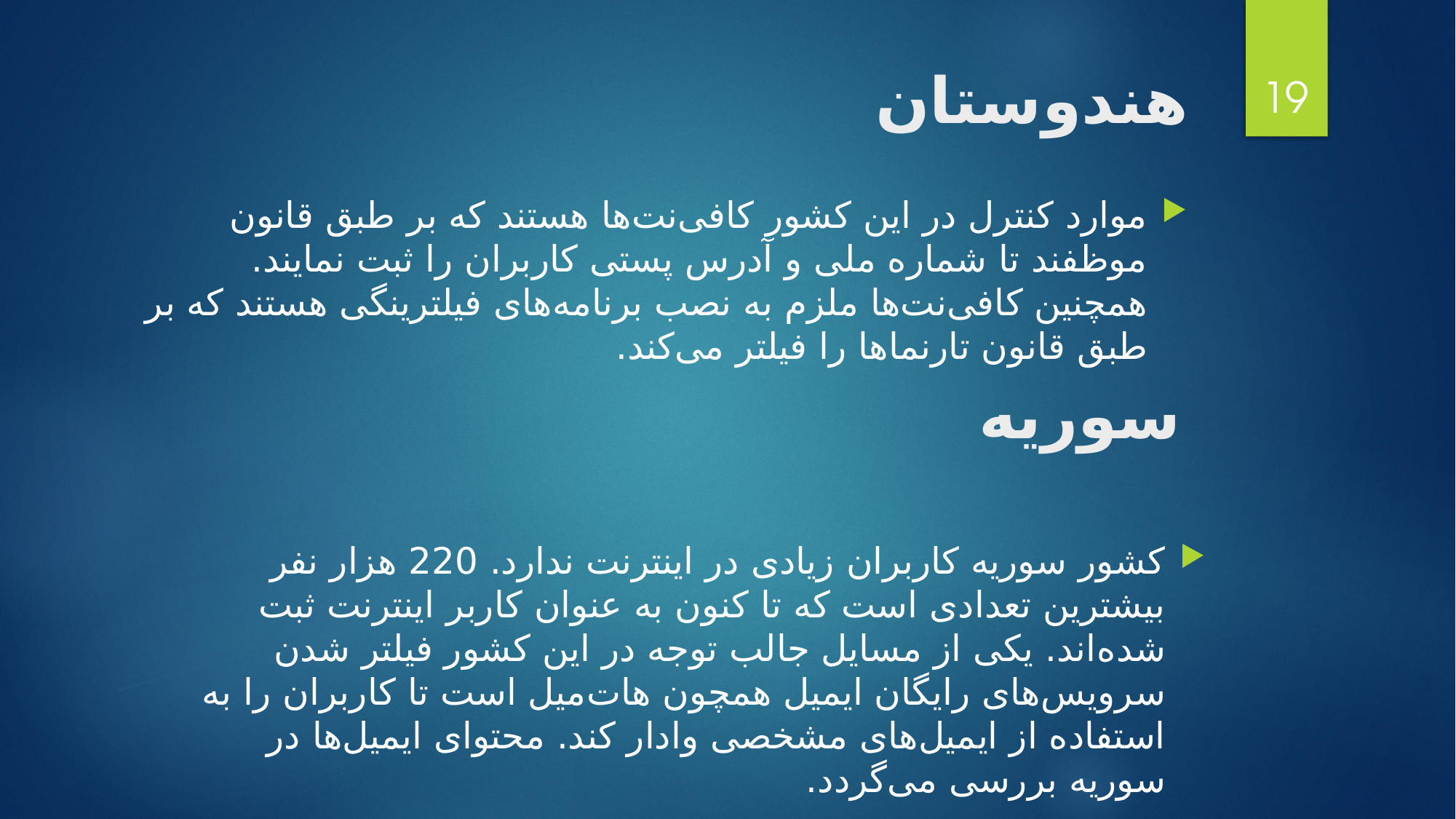

19
هندوستان
موارد کنترل در این کشور کافی‌نت‌ها هستند که بر طبق قانون موظفند تا شماره ملی و آدرس پستی کاربران را ثبت نمایند. همچنین کافی‌نت‌ها ملزم به نصب برنامه‌های فیلترینگی هستند که بر طبق قانون تارنما‌ها را فیلتر می‌کند.

سوریه
کشور سوریه کاربران زیادی در اینترنت ندارد. 220 هزار نفر بیشترین تعدادی است که تا کنون به عنوان کاربر اینترنت ثبت شده‌اند. یکی از مسایل جالب توجه در این کشور فیلتر شدن سرویس‌های رایگان ایمیل همچون هات‌میل است تا کاربران را به استفاده از ایمیل‌های مشخصی وادار کند. محتوای ایمیل‌ها در سوریه بررسی می‌گردد.